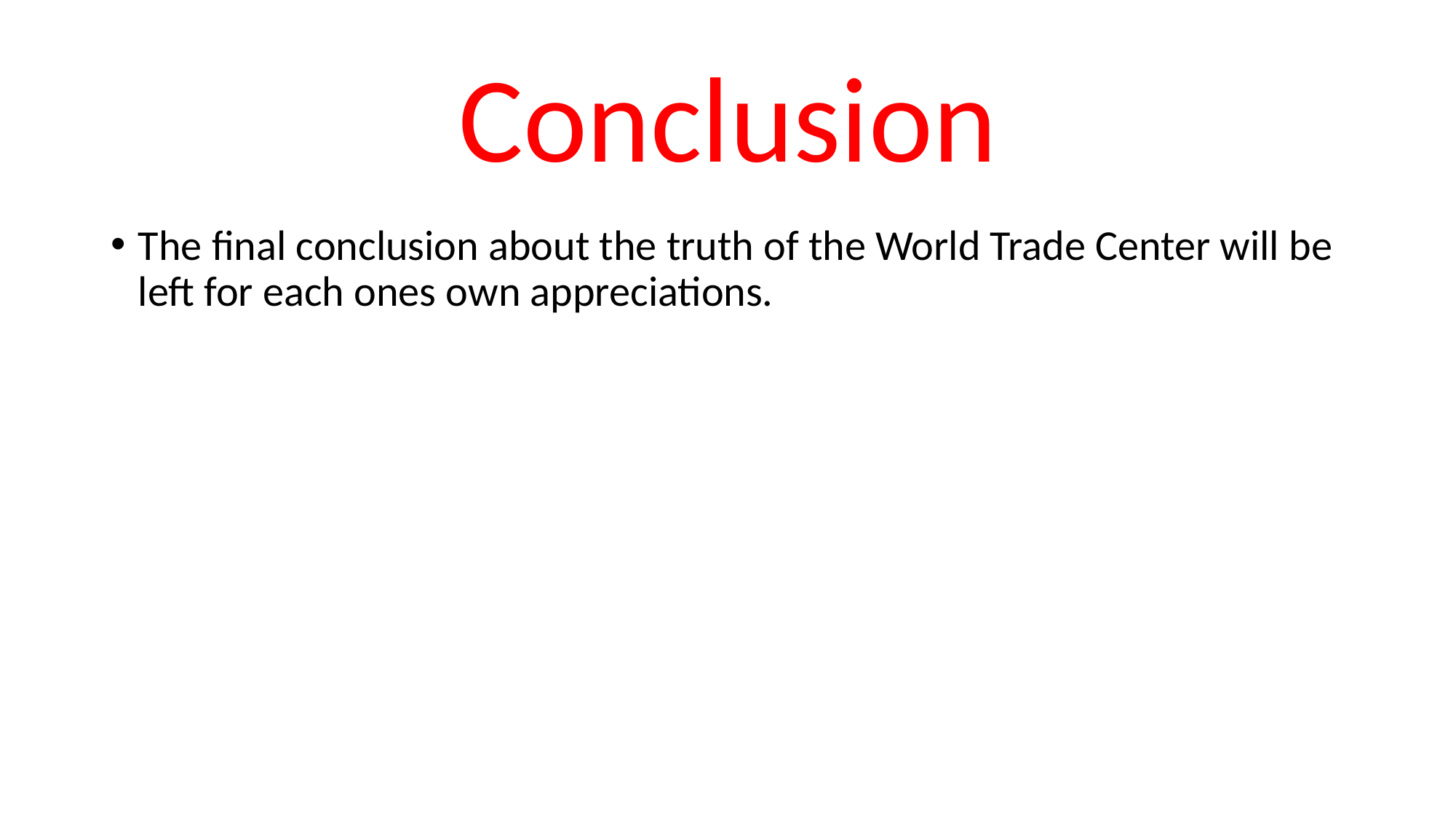

# Conclusion
The final conclusion about the truth of the World Trade Center will be left for each ones own appreciations.